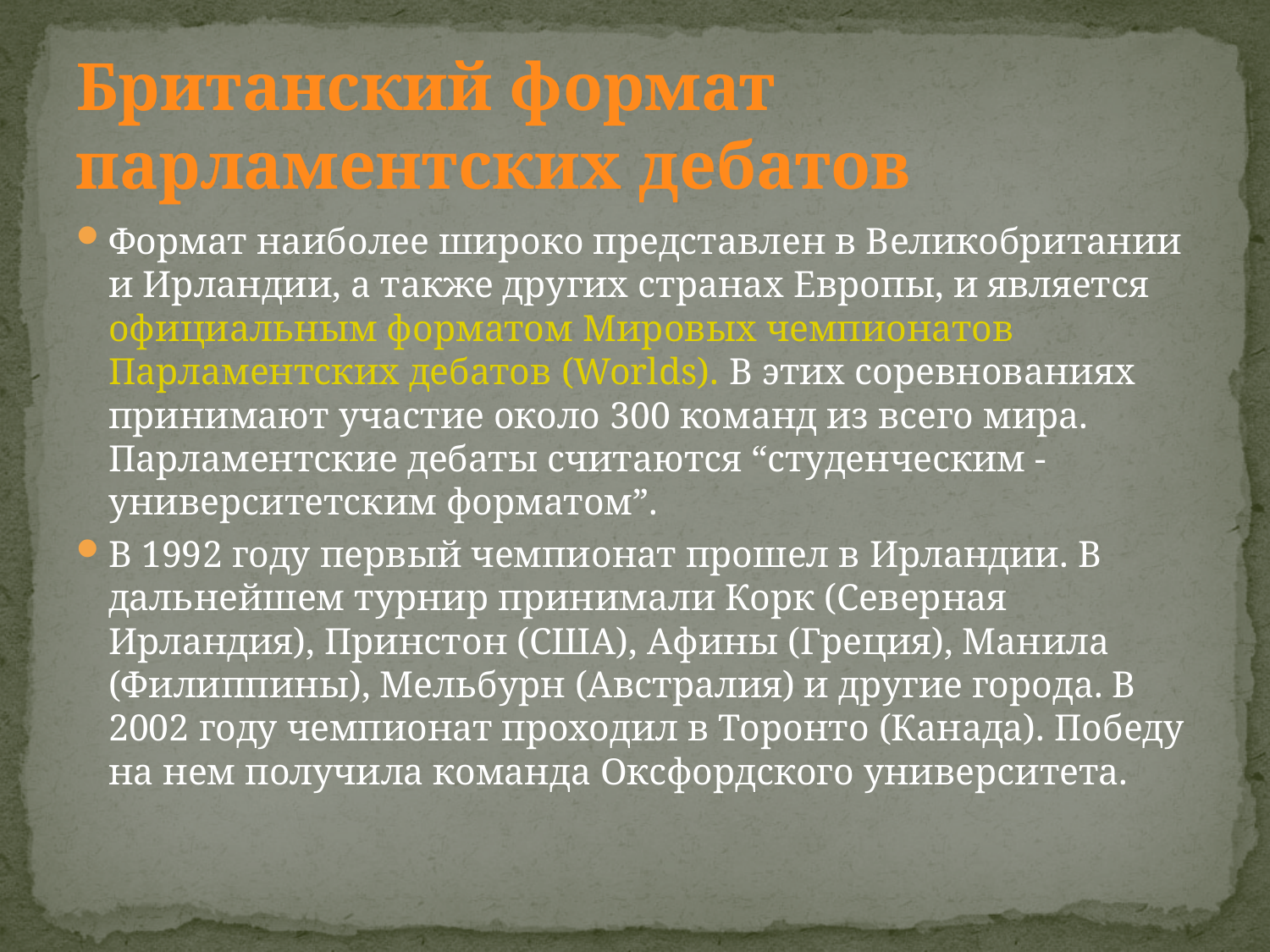

# Британский формат парламентских дебатов
Формат наиболее широко представлен в Великобритании и Ирландии, а также других странах Европы, и является официальным форматом Мировых чемпионатов Парламентских дебатов (Worlds). В этих соревнованиях принимают участие около 300 команд из всего мира. Парламентские дебаты считаются “студенческим - университетским форматом”.
В 1992 году первый чемпионат прошел в Ирландии. В дальнейшем турнир принимали Корк (Северная Ирландия), Принстон (США), Афины (Греция), Манила (Филиппины), Мельбурн (Австралия) и другие города. В 2002 году чемпионат проходил в Торонто (Канада). Победу на нем получила команда Оксфордского университета.